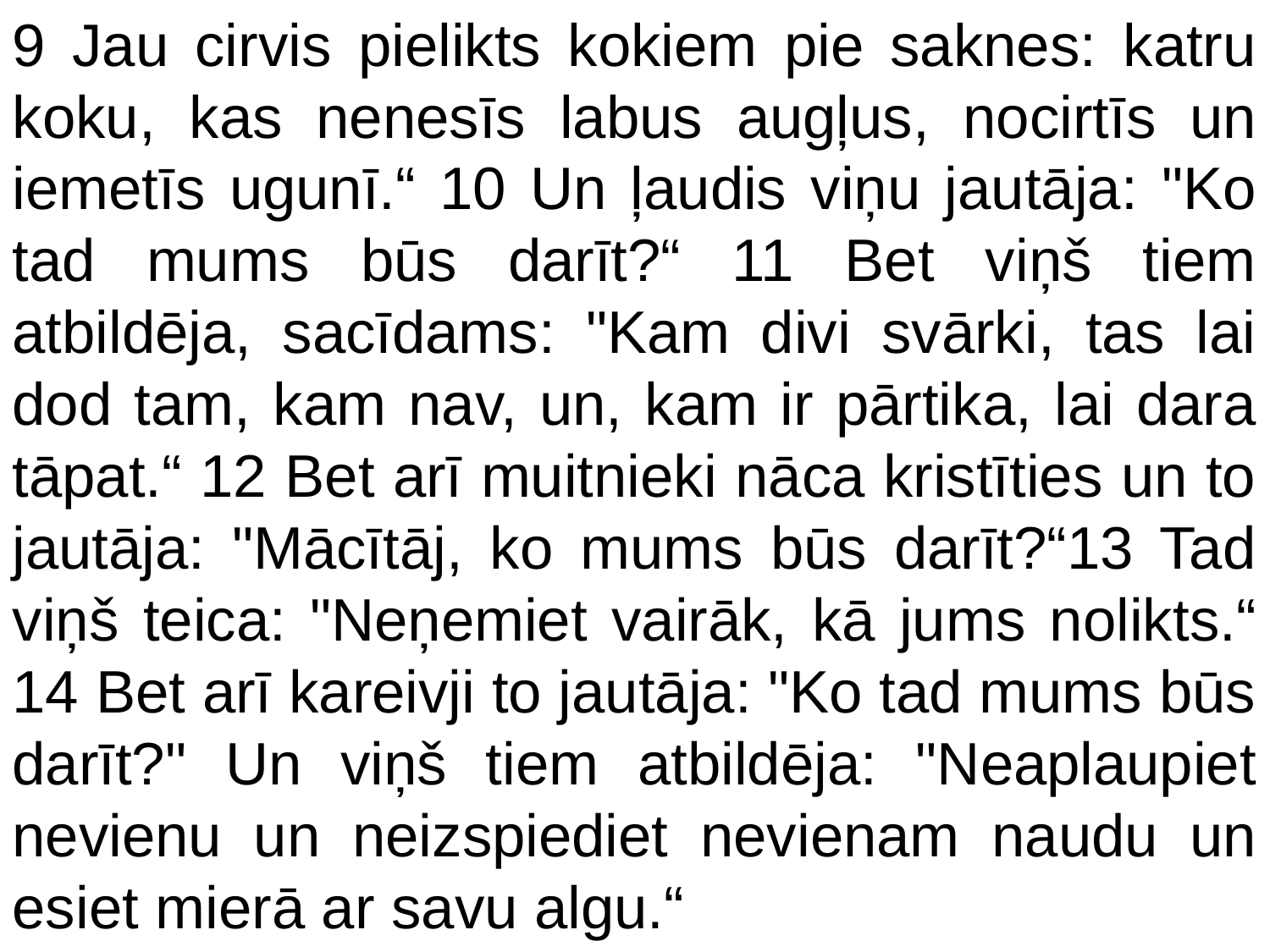

9 Jau cirvis pielikts kokiem pie saknes: katru koku, kas nenesīs labus augļus, nocirtīs un iemetīs ugunī.“ 10 Un ļaudis viņu jautāja: "Ko tad mums būs darīt?“ 11 Bet viņš tiem atbildēja, sacīdams: "Kam divi svārki, tas lai dod tam, kam nav, un, kam ir pārtika, lai dara tāpat.“ 12 Bet arī muitnieki nāca kristīties un to jautāja: "Mācītāj, ko mums būs darīt?“13 Tad viņš teica: "Neņemiet vairāk, kā jums nolikts.“ 14 Bet arī kareivji to jautāja: "Ko tad mums būs darīt?" Un viņš tiem atbildēja: "Neaplaupiet nevienu un neizspiediet nevienam naudu un esiet mierā ar savu algu.“